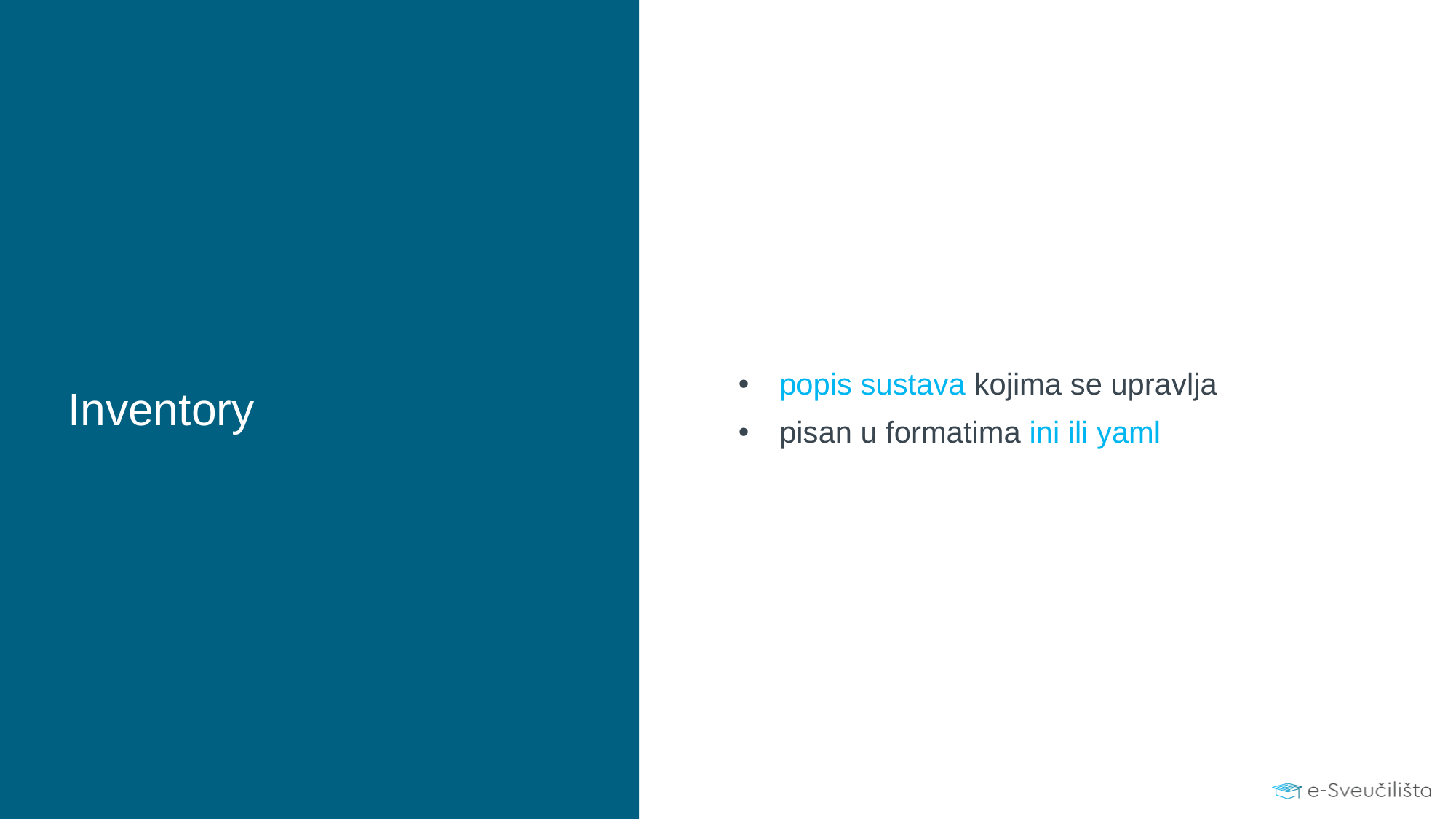

popis sustava kojima se upravlja
pisan u formatima ini ili yaml
# Inventory